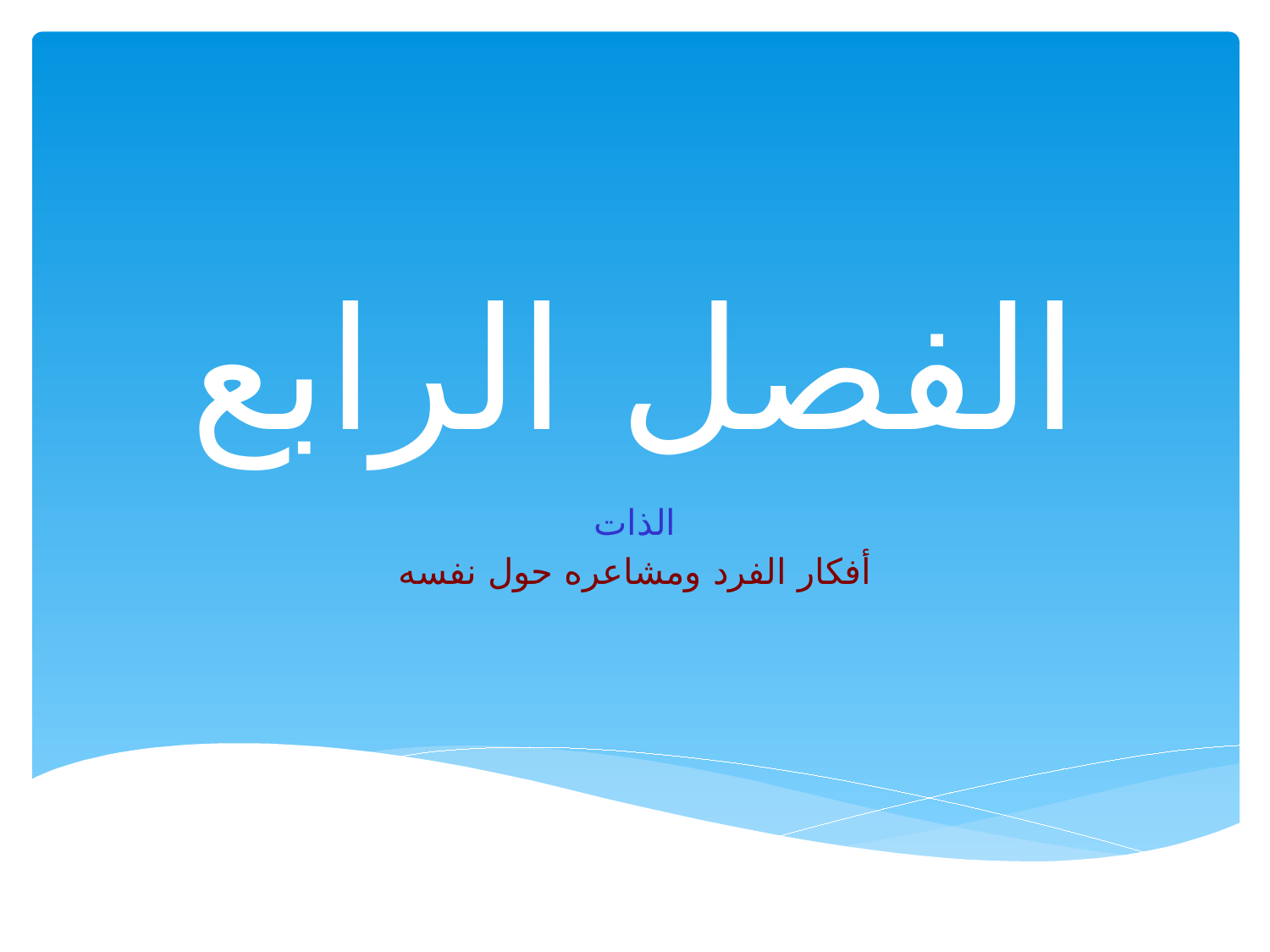

# الفصل الرابع
الذات
أفكار الفرد ومشاعره حول نفسه